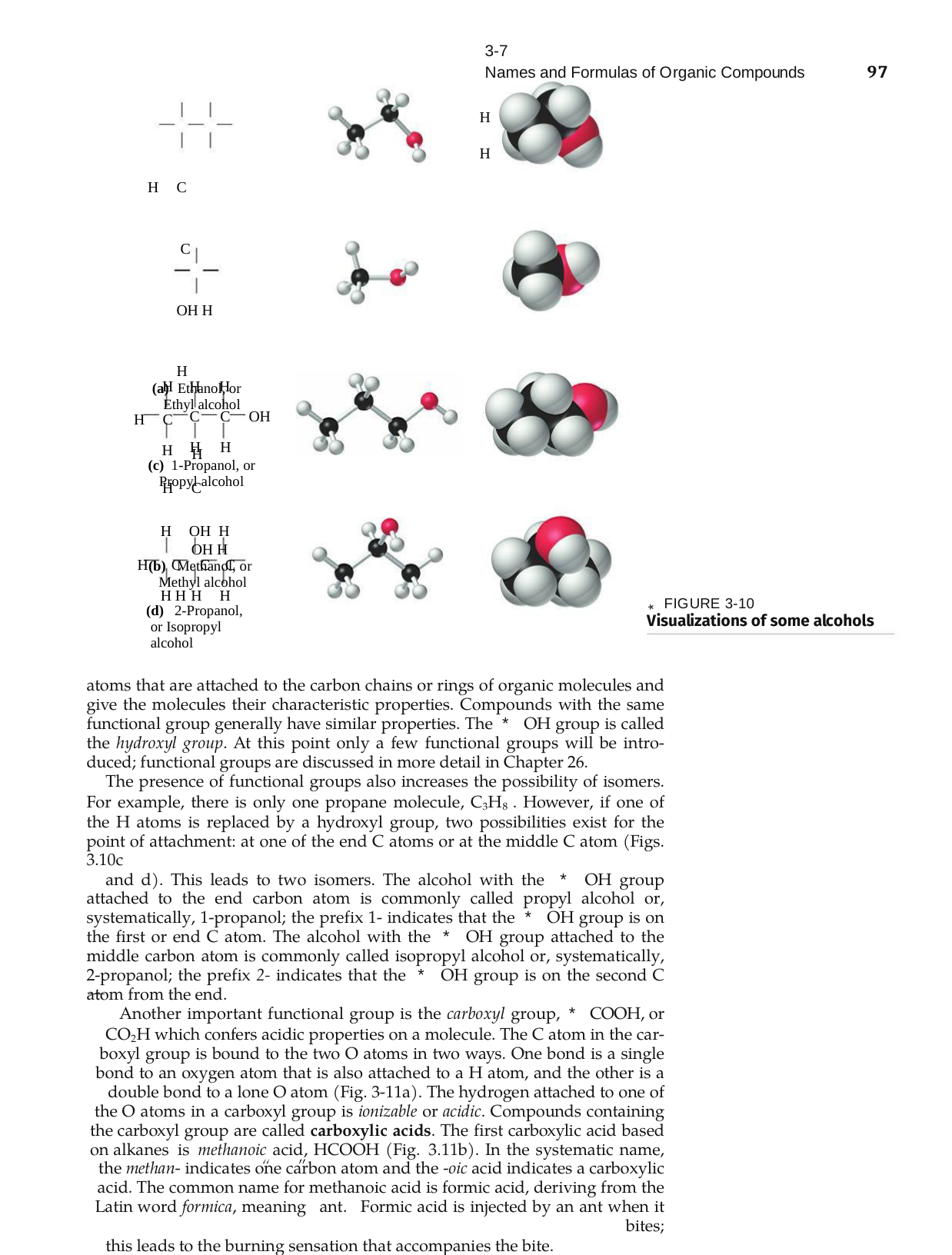

3-7	Names and Formulas of Organic Compounds	97

H	H
H	C	 C	OH H	H
(a)  Ethanol, or Ethyl alcohol

H
H	C	OH H
(b)   Methanol, or Methyl alcohol
H
H	C H
H	H
C	C	OH
H	H
(c)  1-Propanol, or Propyl alcohol
H	OH  H
H	 C	 C	C	H H	H	H
*
FIGURE 3-10
Visualizations of some alcohols
(d)   2-Propanol, or Isopropyl alcohol
atoms that are attached to the carbon chains or rings of organic molecules and give the molecules their characteristic properties. Compounds with the same functional group generally have similar properties. The  * OH group is called the hydroxyl group. At this point only a few functional groups will be intro- duced; functional groups are discussed in more detail in Chapter 26.
The presence of functional groups also increases the possibility of isomers. For example, there is only one propane molecule, C3H8 . However, if one of the H atoms is replaced by a hydroxyl group, two possibilities exist for the point of attachment: at one of the end C atoms or at the middle C atom (Figs. 3.10c
and d). This leads to two isomers. The alcohol with the  * OH group attached to the end carbon atom is commonly called propyl alcohol or, systematically, 1-propanol; the prefix 1- indicates that the  * OH group is on the first or end C atom. The alcohol with the  * OH group attached to the middle carbon atom is commonly called isopropyl alcohol or, systematically, 2-propanol; the prefix 2- indicates that the  * OH group is on the second C atom from the end.
Another important functional group is the carboxyl group,  * COOH, or CO2H which confers acidic properties on a molecule. The C atom in the car- boxyl group is bound to the two O atoms in two ways. One bond is a single bond to an oxygen atom that is also attached to a H atom, and the other is a double bond to a lone O atom (Fig. 3-11a). The hydrogen attached to one of the O atoms in a carboxyl group is ionizable or acidic. Compounds containing the carboxyl group are called carboxylic acids. The first carboxylic acid based on alkanes  is  methanoic acid, HCOOH (Fig.  3.11b). In the systematic name, the methan- indicates one carbon atom and the -oic acid indicates a carboxylic acid. The common name for methanoic acid is formic acid, deriving from the Latin word formica, meaning   ant.   Formic acid is injected by an ant when it bites;
this leads to the burning sensation that accompanies the bite.